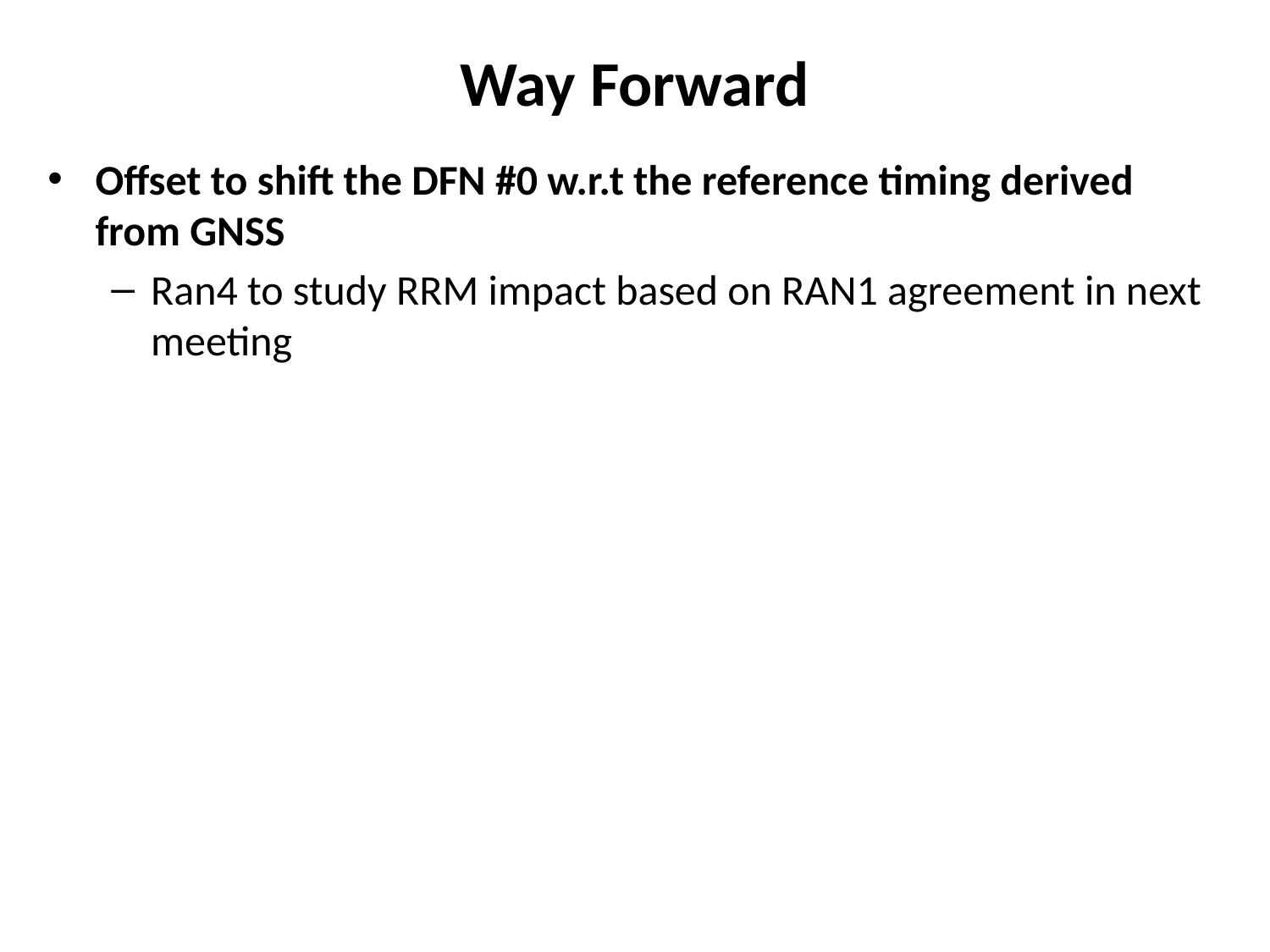

# Way Forward
Offset to shift the DFN #0 w.r.t the reference timing derived from GNSS
Ran4 to study RRM impact based on RAN1 agreement in next meeting